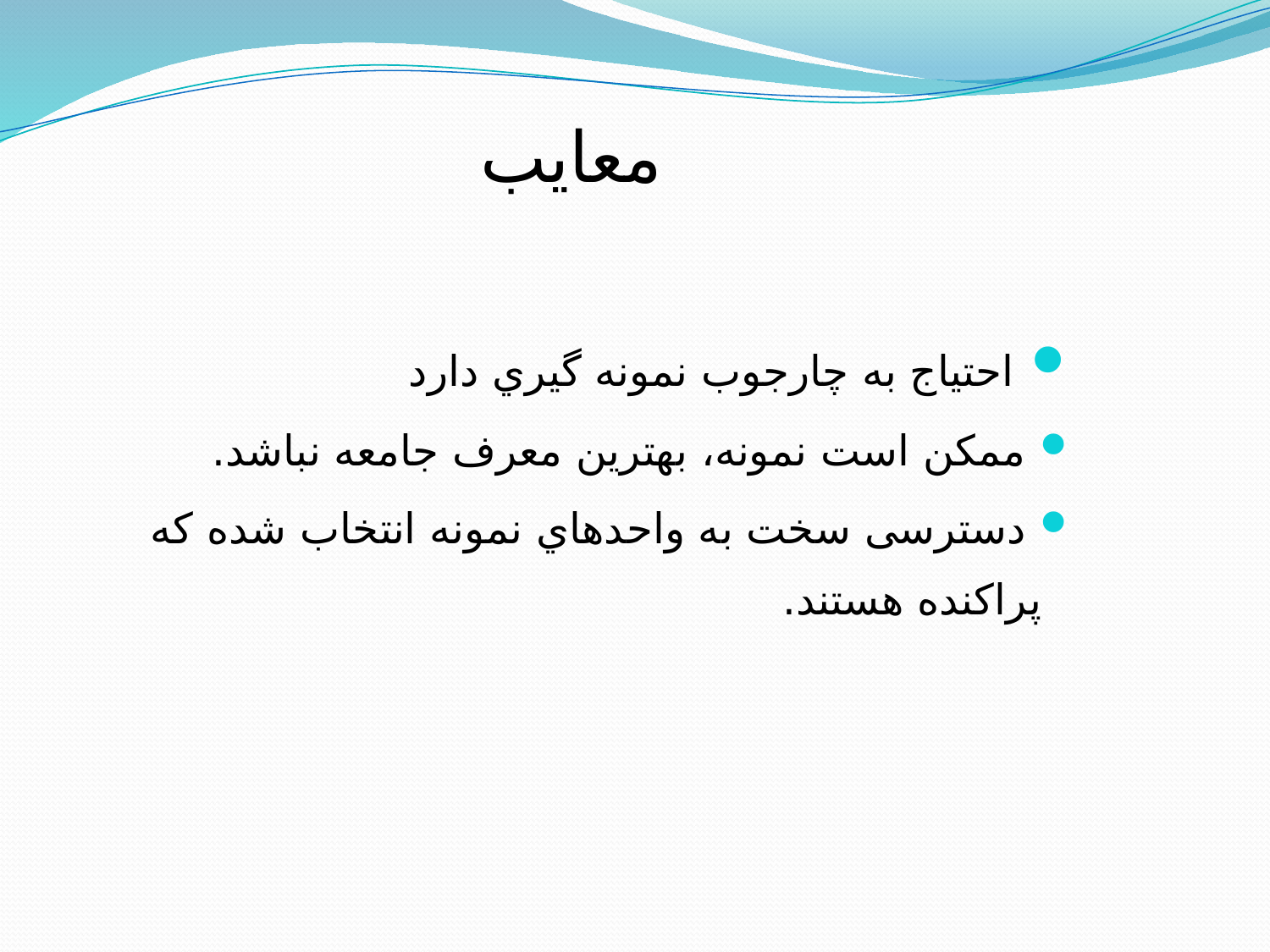

معايب

 احتياج به چارجوب نمونه گيري دارد
 ممكن است نمونه، بهترين معرف جامعه نباشد.
 دسترسی سخت به واحدهاي نمونه انتخاب شده که پراكنده هستند.